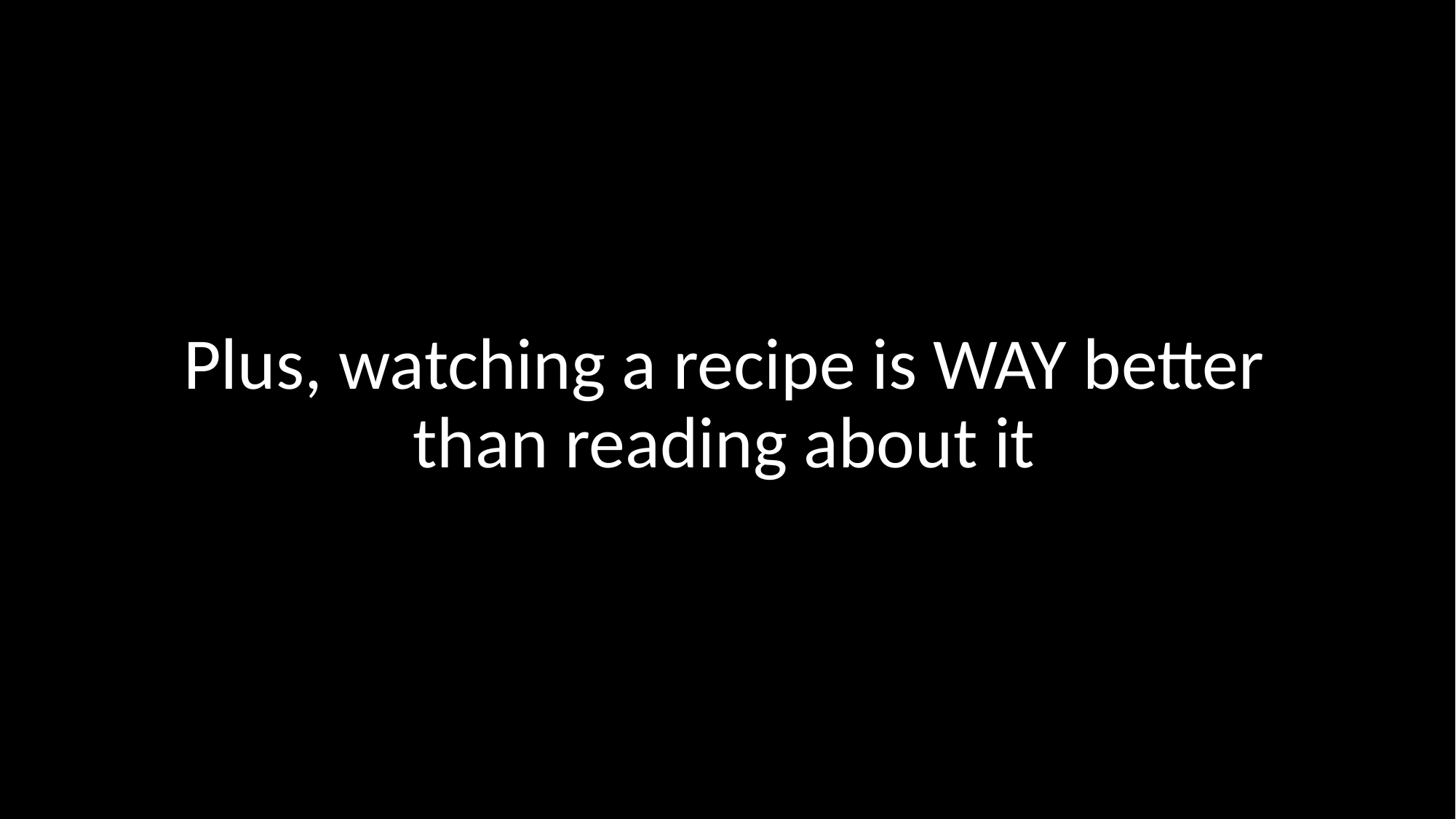

Plus, watching a recipe is WAY better than reading about it